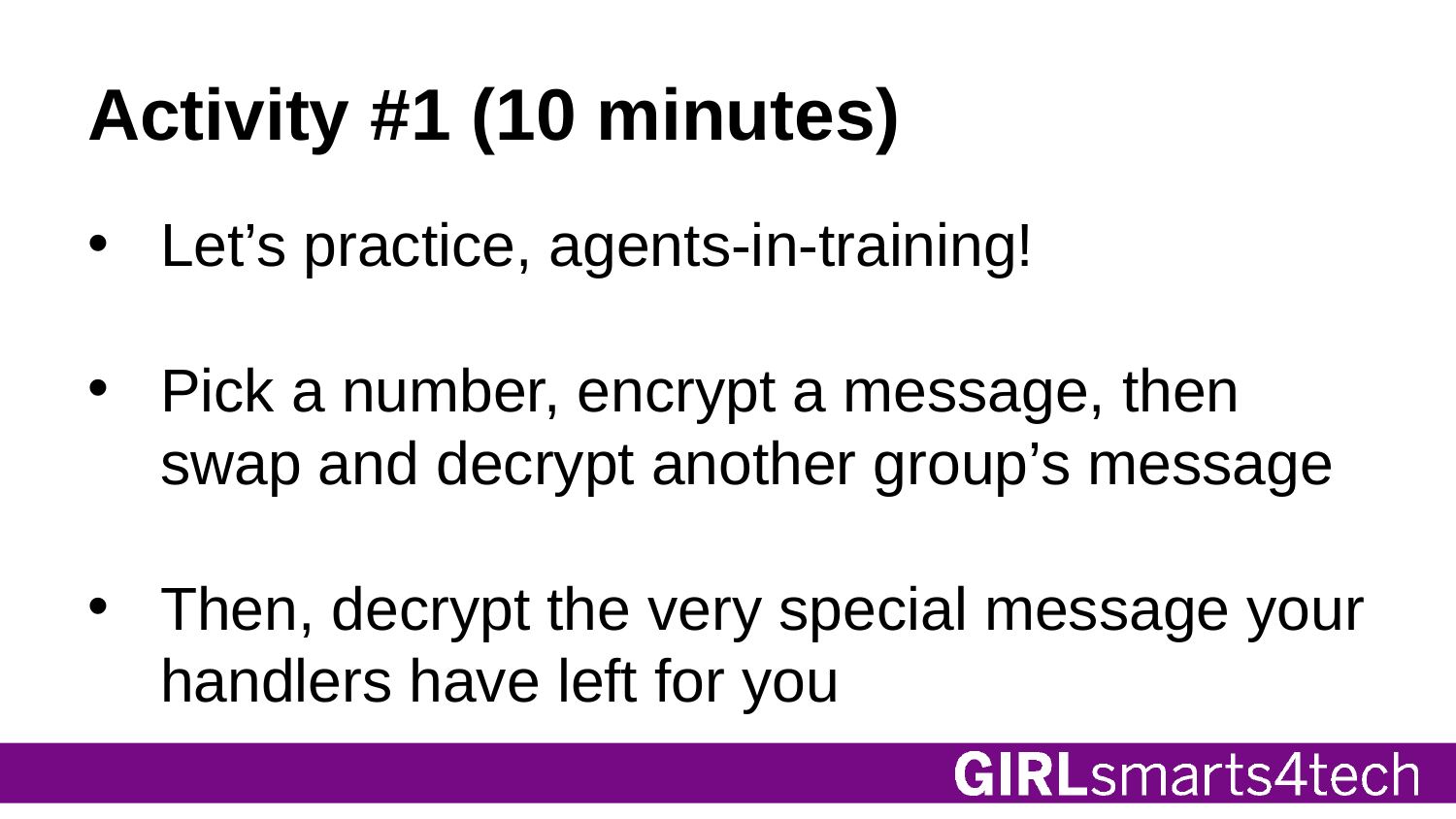

# Activity #1 (10 minutes)
Let’s practice, agents-in-training!

Pick a number, encrypt a message, then swap and decrypt another group’s message

Then, decrypt the very special message your handlers have left for you